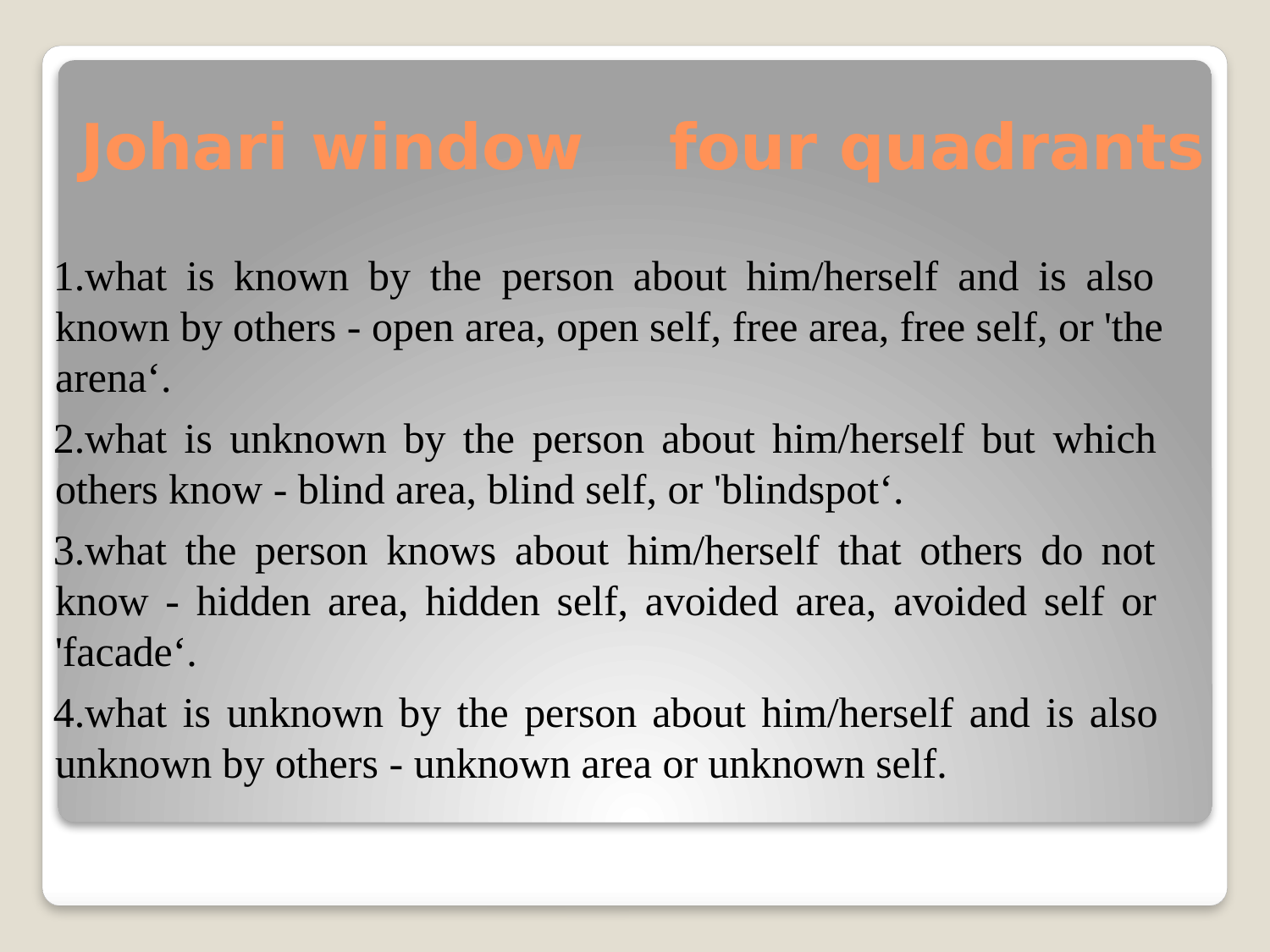

# Johari window	four quadrants
what is known by the person about him/herself and is also  known by others - open area, open self, free area, free self, or 'the  arena‘.
what is unknown by the person about him/herself but which  others know - blind area, blind self, or 'blindspot‘.
what the person knows about him/herself that others do not  know - hidden area, hidden self, avoided area, avoided self or  'facade‘.
what is unknown by the person about him/herself and is also  unknown by others - unknown area or unknown self.